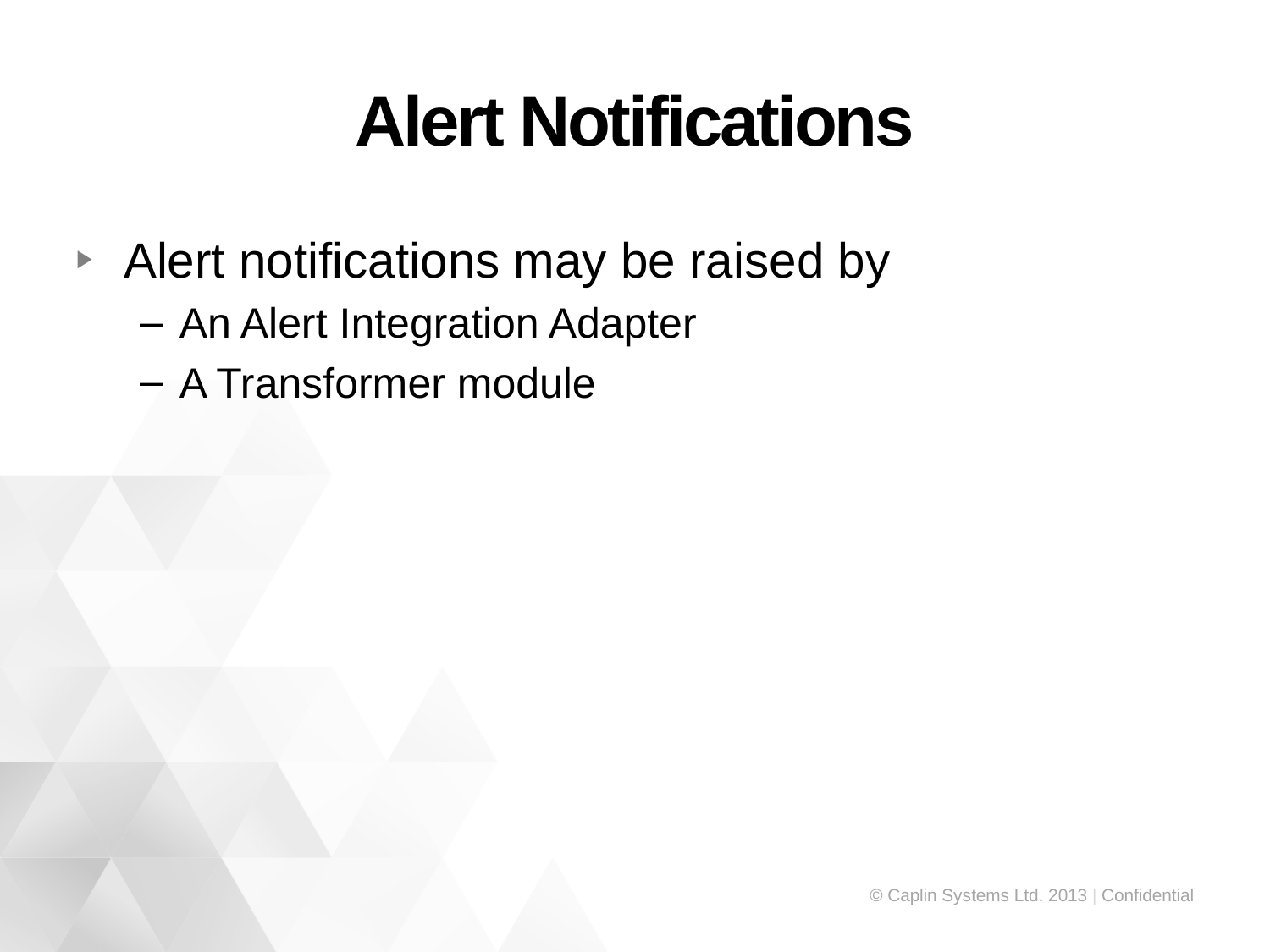

# Alert Notifications
Alert notifications may be raised by
An Alert Integration Adapter
A Transformer module